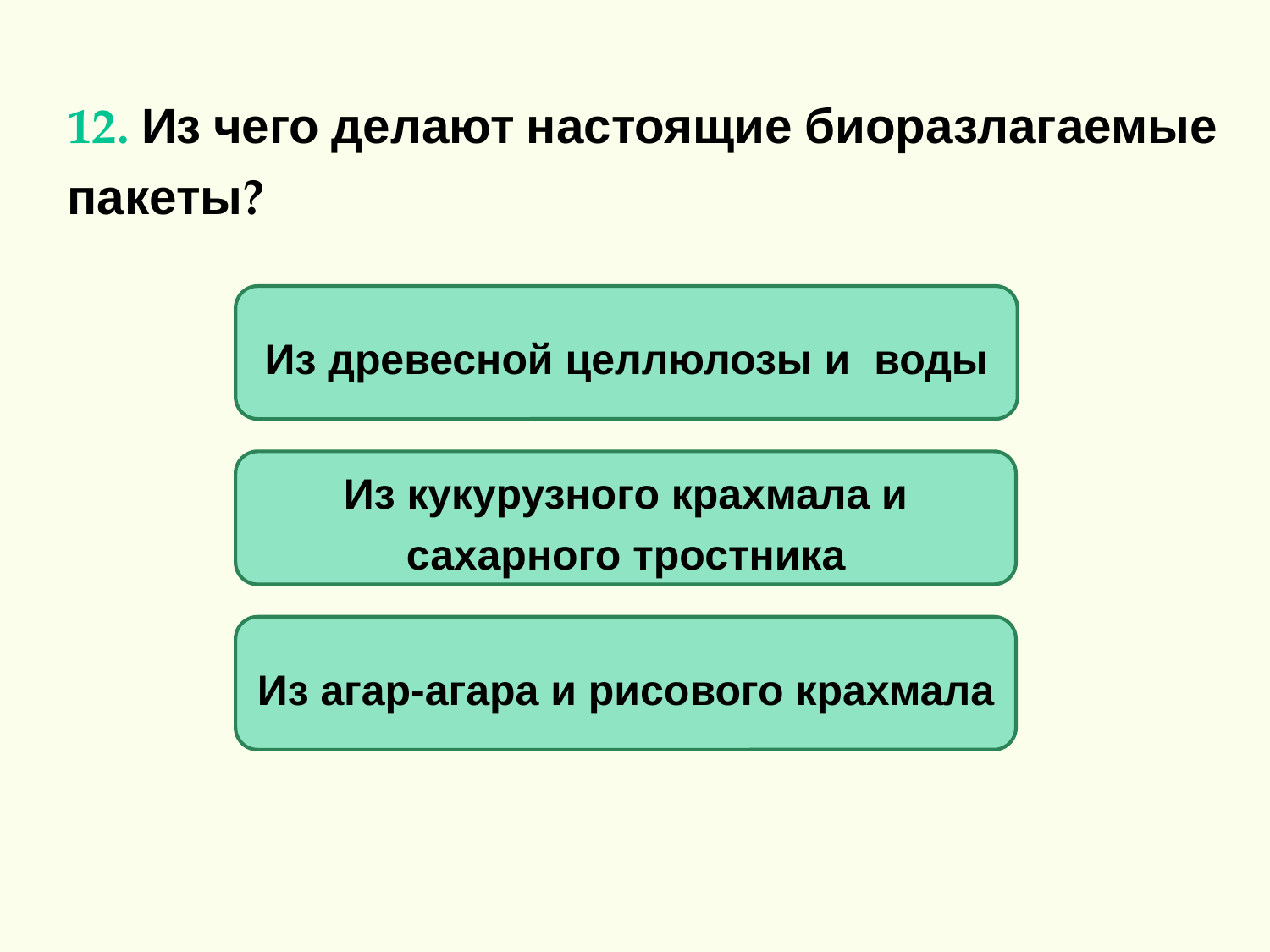

12. Из чего делают настоящие биоразлагаемые пакеты?
Из древесной целлюлозы и  воды
Из кукурузного крахмала и сахарного тростника
Из агар-агара и рисового крахмала